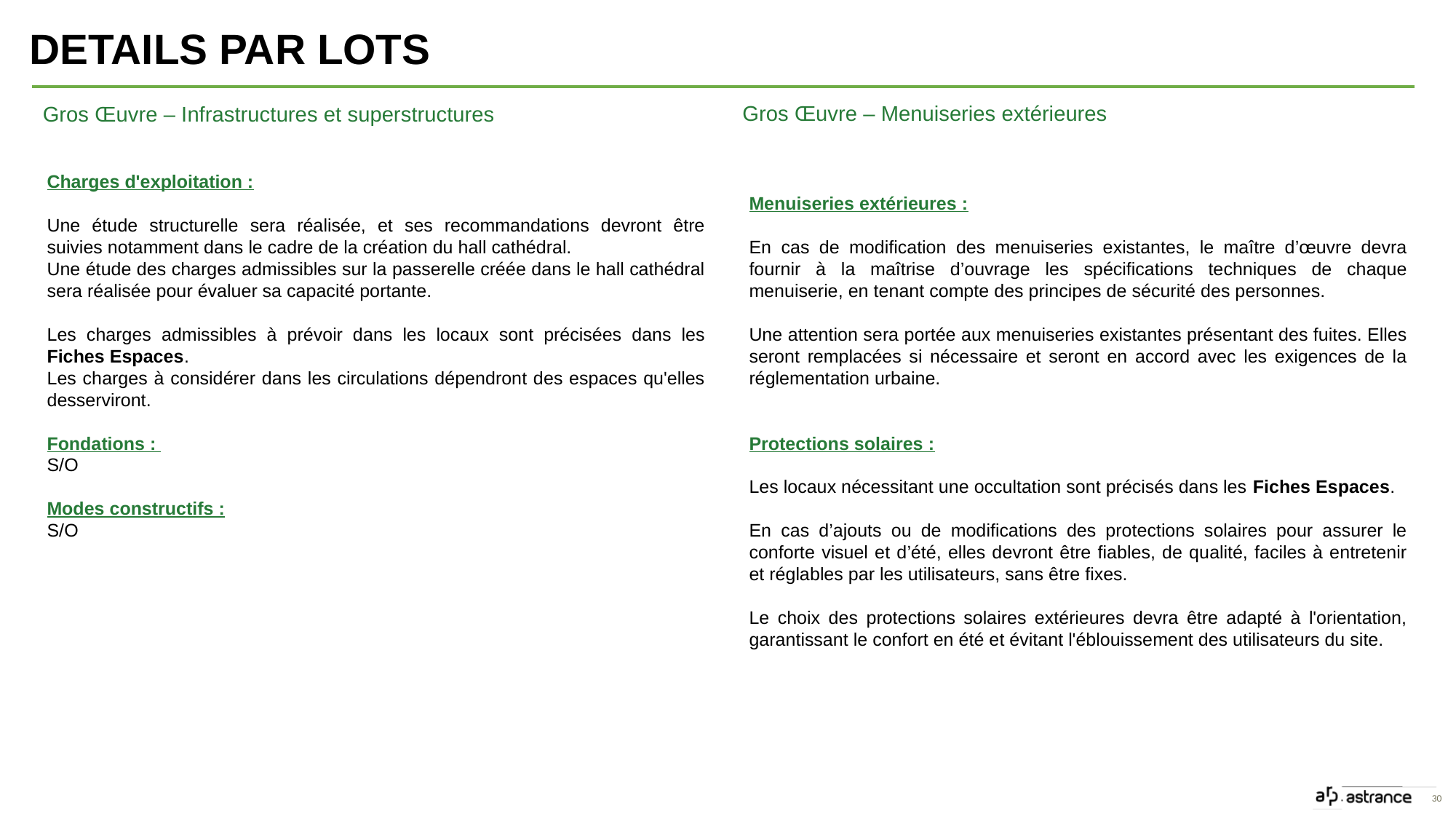

Details par lots
Gros Œuvre – Menuiseries extérieures
Gros Œuvre – Infrastructures et superstructures
Charges d'exploitation :

Une étude structurelle sera réalisée, et ses recommandations devront être suivies notamment dans le cadre de la création du hall cathédral.
Une étude des charges admissibles sur la passerelle créée dans le hall cathédral sera réalisée pour évaluer sa capacité portante.

Les charges admissibles à prévoir dans les locaux sont précisées dans les Fiches Espaces.
Les charges à considérer dans les circulations dépendront des espaces qu'elles desserviront.

Fondations :
S/O

Modes constructifs :
S/O

Menuiseries extérieures :

En cas de modification des menuiseries existantes, le maître d’œuvre devra fournir à la maîtrise d’ouvrage les spécifications techniques de chaque menuiserie, en tenant compte des principes de sécurité des personnes.

Une attention sera portée aux menuiseries existantes présentant des fuites. Elles seront remplacées si nécessaire et seront en accord avec les exigences de la réglementation urbaine.

Protections solaires :

Les locaux nécessitant une occultation sont précisés dans les Fiches Espaces.

En cas d’ajouts ou de modifications des protections solaires pour assurer le conforte visuel et d’été, elles devront être fiables, de qualité, faciles à entretenir et réglables par les utilisateurs, sans être fixes.

Le choix des protections solaires extérieures devra être adapté à l'orientation, garantissant le confort en été et évitant l'éblouissement des utilisateurs du site.

30